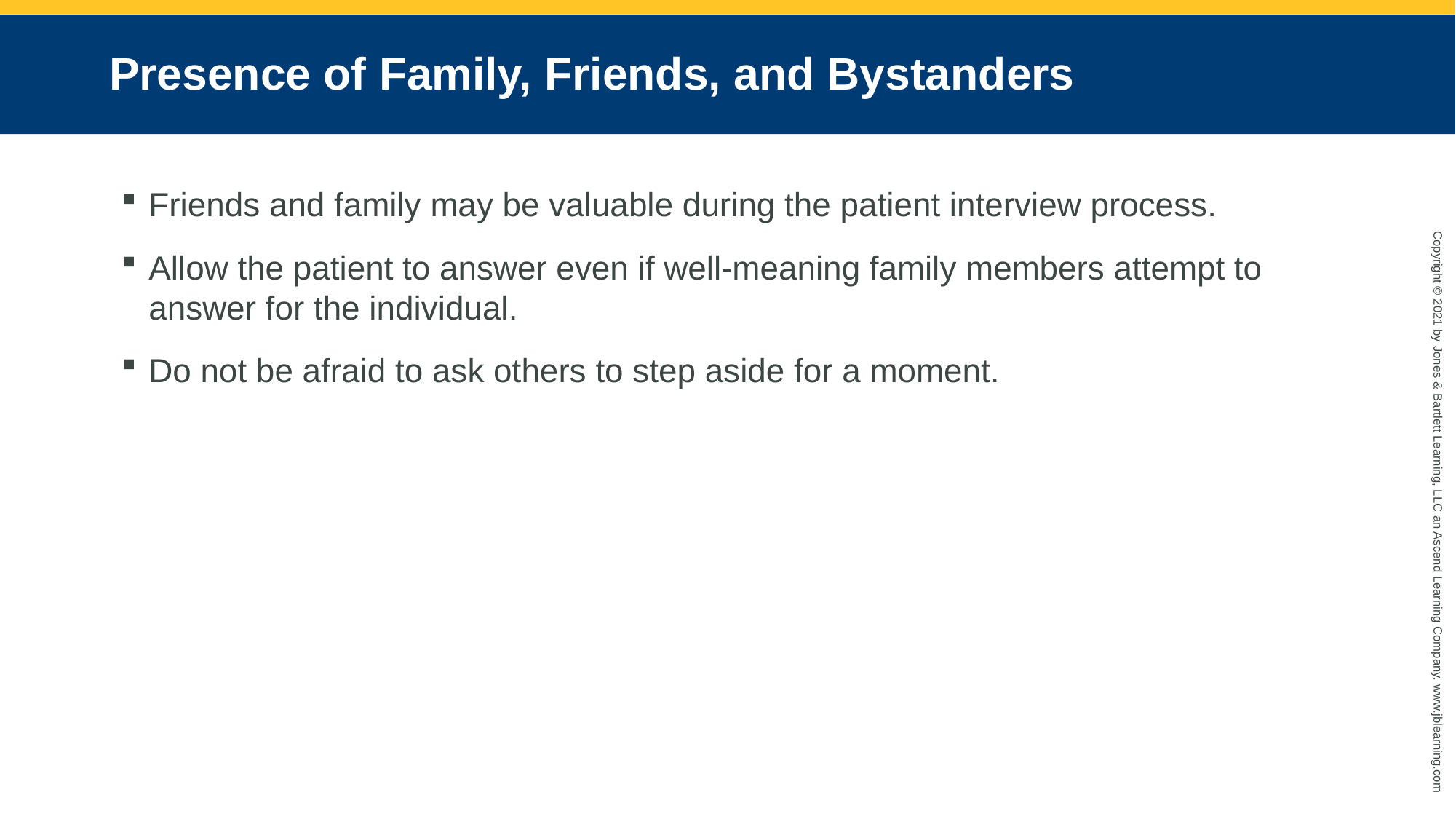

# Presence of Family, Friends, and Bystanders
Friends and family may be valuable during the patient interview process.
Allow the patient to answer even if well-meaning family members attempt to answer for the individual.
Do not be afraid to ask others to step aside for a moment.